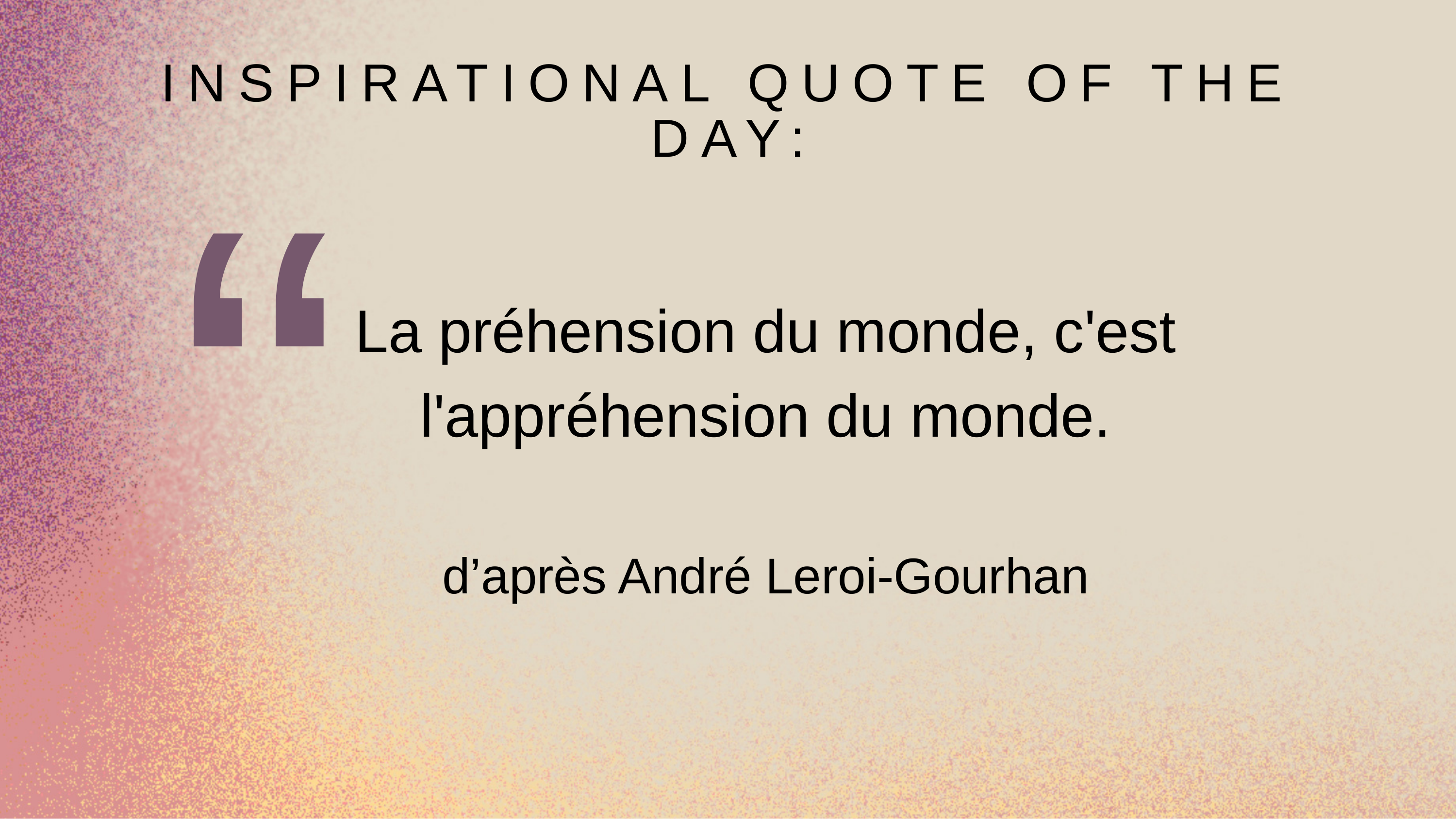

“

INSPIRATIONAL QUOTE OF THE DAY:
La préhension du monde, c'est l'appréhension du monde.

d’après André Leroi-Gourhan